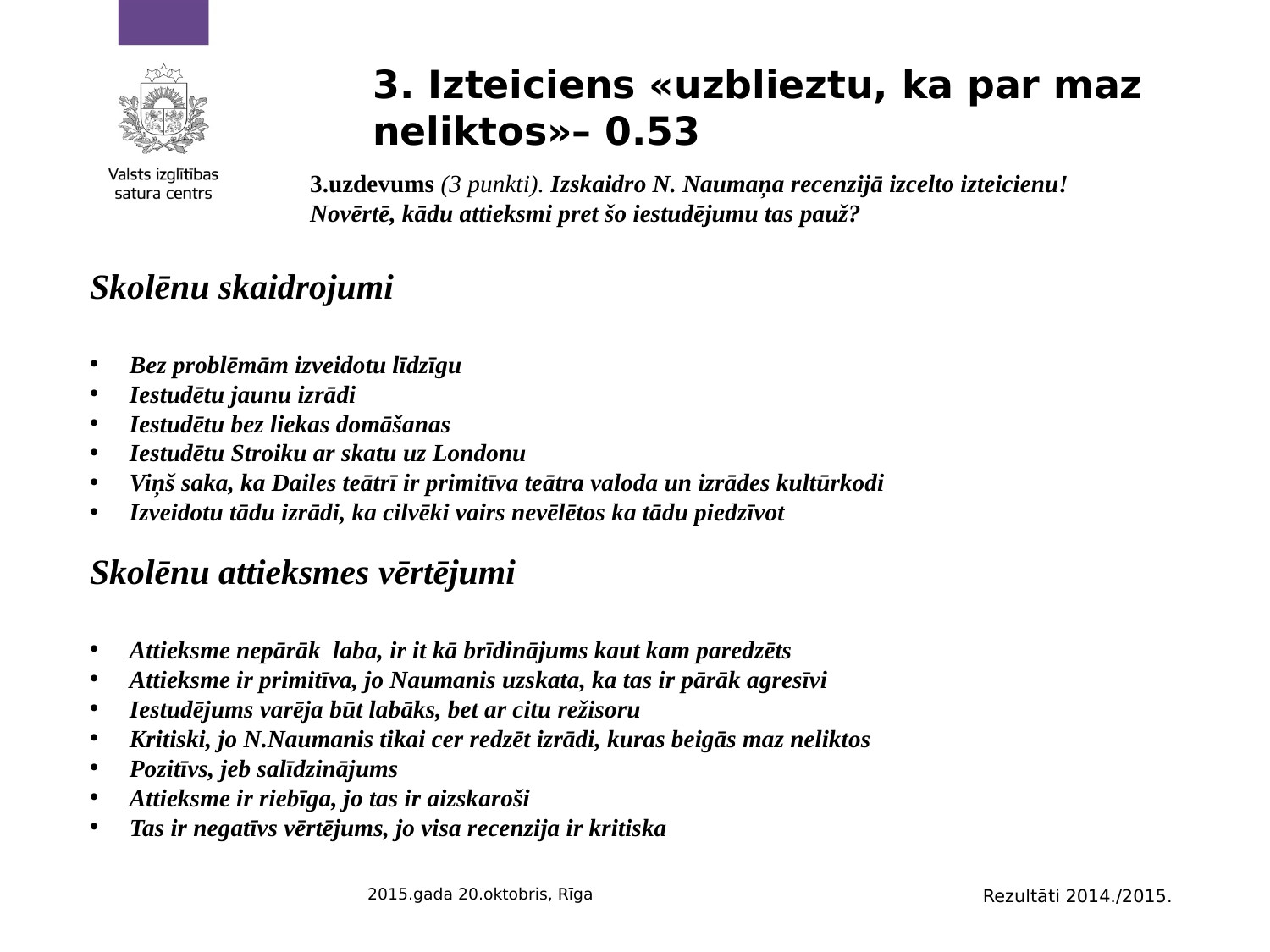

# 3. Izteiciens «uzblieztu, ka par maz neliktos»– 0.53
3.uzdevums (3 punkti). Izskaidro N. Naumaņa recenzijā izcelto izteicienu! Novērtē, kādu attieksmi pret šo iestudējumu tas pauž?
Skolēnu skaidrojumi

Bez problēmām izveidotu līdzīgu
Iestudētu jaunu izrādi
Iestudētu bez liekas domāšanas
Iestudētu Stroiku ar skatu uz Londonu
Viņš saka, ka Dailes teātrī ir primitīva teātra valoda un izrādes kultūrkodi
Izveidotu tādu izrādi, ka cilvēki vairs nevēlētos ka tādu piedzīvot

Skolēnu attieksmes vērtējumi

Attieksme nepārāk  laba, ir it kā brīdinājums kaut kam paredzēts
Attieksme ir primitīva, jo Naumanis uzskata, ka tas ir pārāk agresīvi
Iestudējums varēja būt labāks, bet ar citu režisoru
Kritiski, jo N.Naumanis tikai cer redzēt izrādi, kuras beigās maz neliktos
Pozitīvs, jeb salīdzinājums
Attieksme ir riebīga, jo tas ir aizskaroši
Tas ir negatīvs vērtējums, jo visa recenzija ir kritiska
2015.gada 20.oktobris, Rīga
Rezultāti 2014./2015.